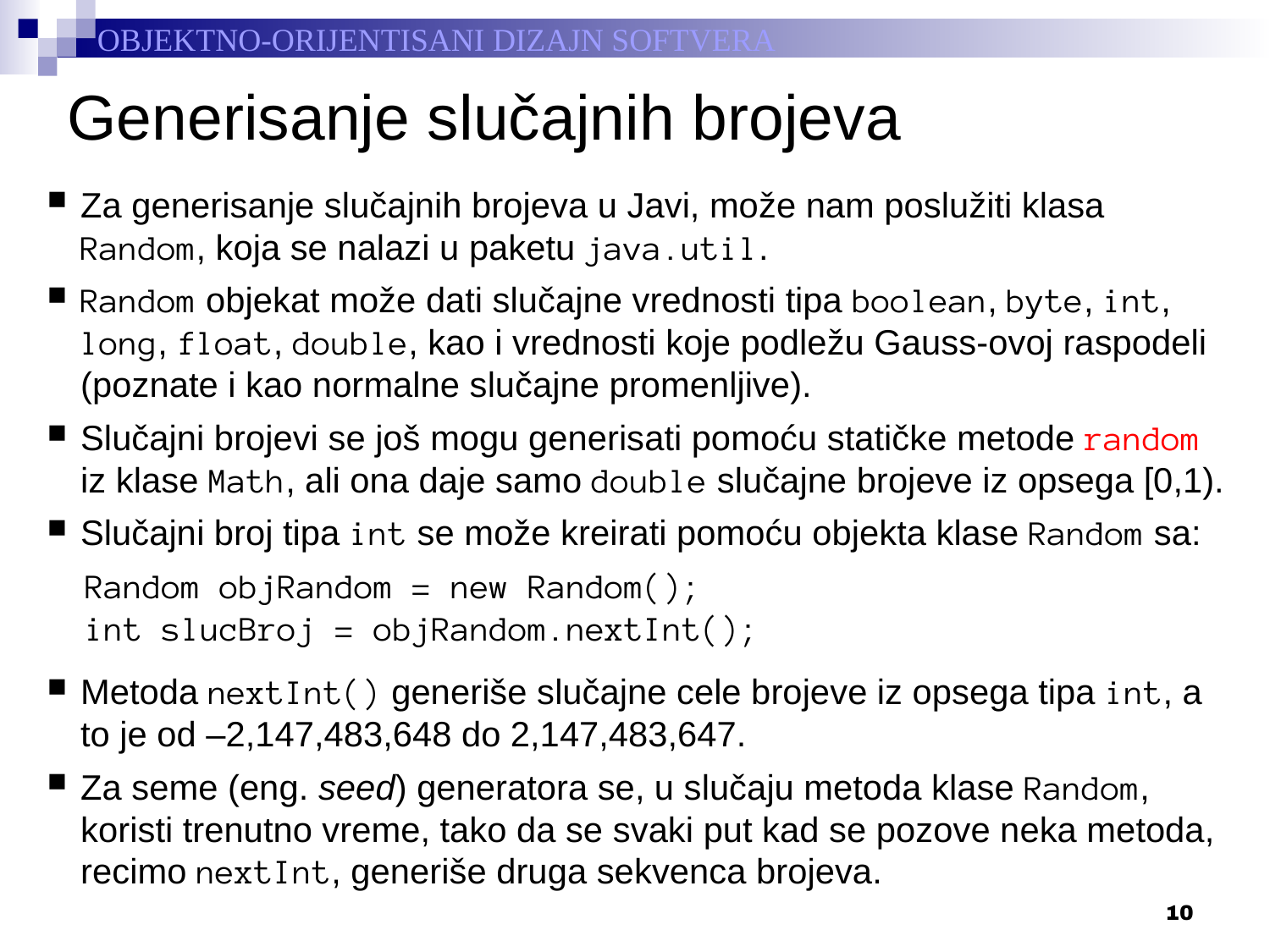

# Generisanje slučajnih brojeva
Za generisanje slučajnih brojeva u Javi, može nam poslužiti klasa Random, koja se nalazi u paketu java.util.
Random objekat može dati slučajne vrednosti tipa boolean, byte, int, long, float, double, kao i vrednosti koje podležu Gauss-ovoj raspodeli (poznate i kao normalne slučajne promenljive).
Slučajni brojevi se još mogu generisati pomoću statičke metode random iz klase Math, ali ona daje samo double slučajne brojeve iz opsega [0,1).
Slučajni broj tipa int se može kreirati pomoću objekta klase Random sa:
Random objRandom = new Random();
int slucBroj = objRandom.nextInt();
Metoda nextInt() generiše slučajne cele brojeve iz opsega tipa int, a to je od –2,147,483,648 do 2,147,483,647.
Za seme (eng. seed) generatora se, u slučaju metoda klase Random, koristi trenutno vreme, tako da se svaki put kad se pozove neka metoda, recimo nextInt, generiše druga sekvenca brojeva.
10